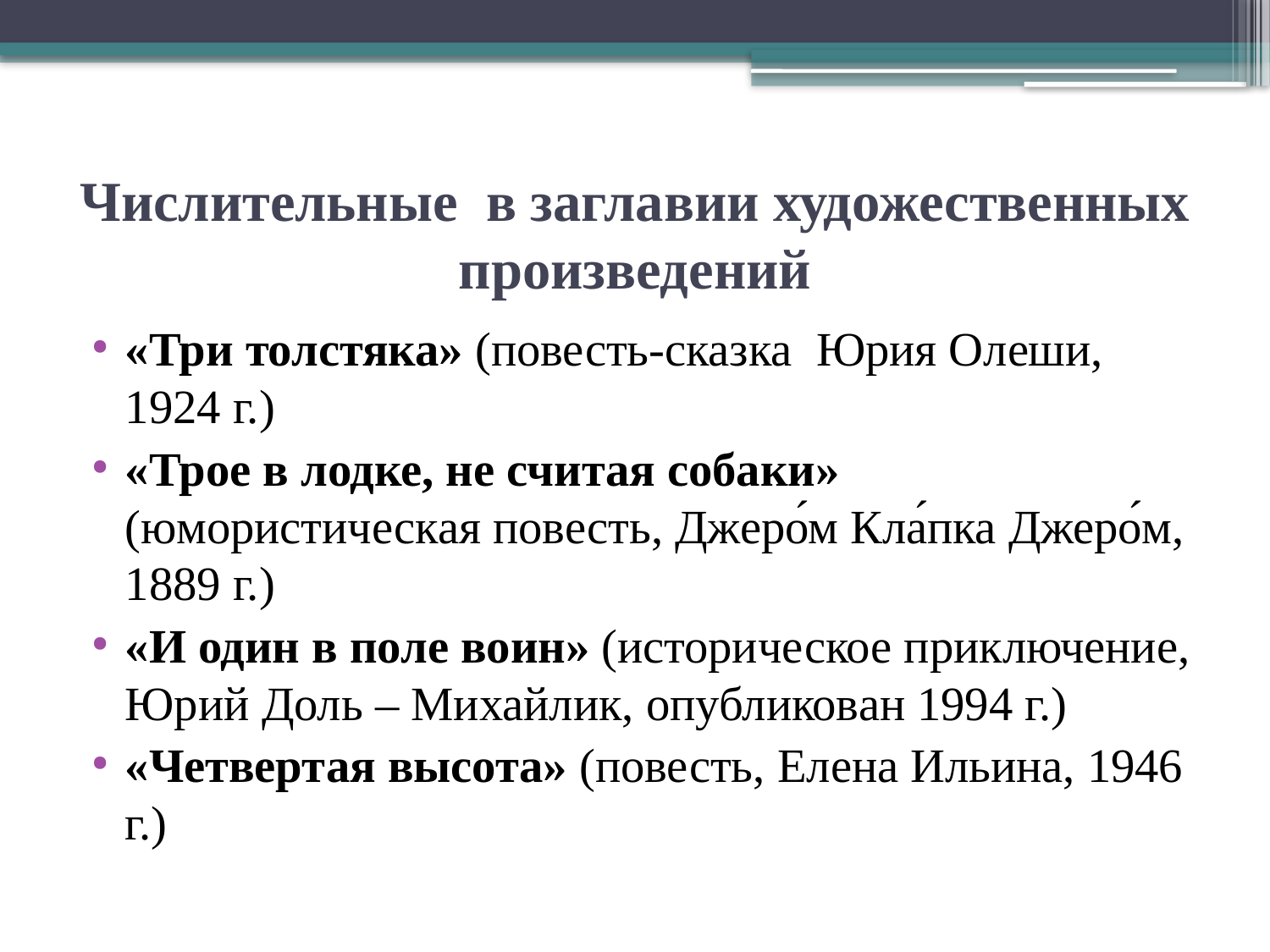

# Числительные  в заглавии художественных произведений
«Три толстяка» (повесть-сказка  Юрия Олеши, 1924 г.)
«Трое в лодке, не считая собаки» (юмористическая повесть, Джеро́м Кла́пка Джеро́м, 1889 г.)
«И один в поле воин» (историческое приключение, Юрий Доль – Михайлик, опубликован 1994 г.)
«Четвертая высота» (повесть, Елена Ильина, 1946 г.)